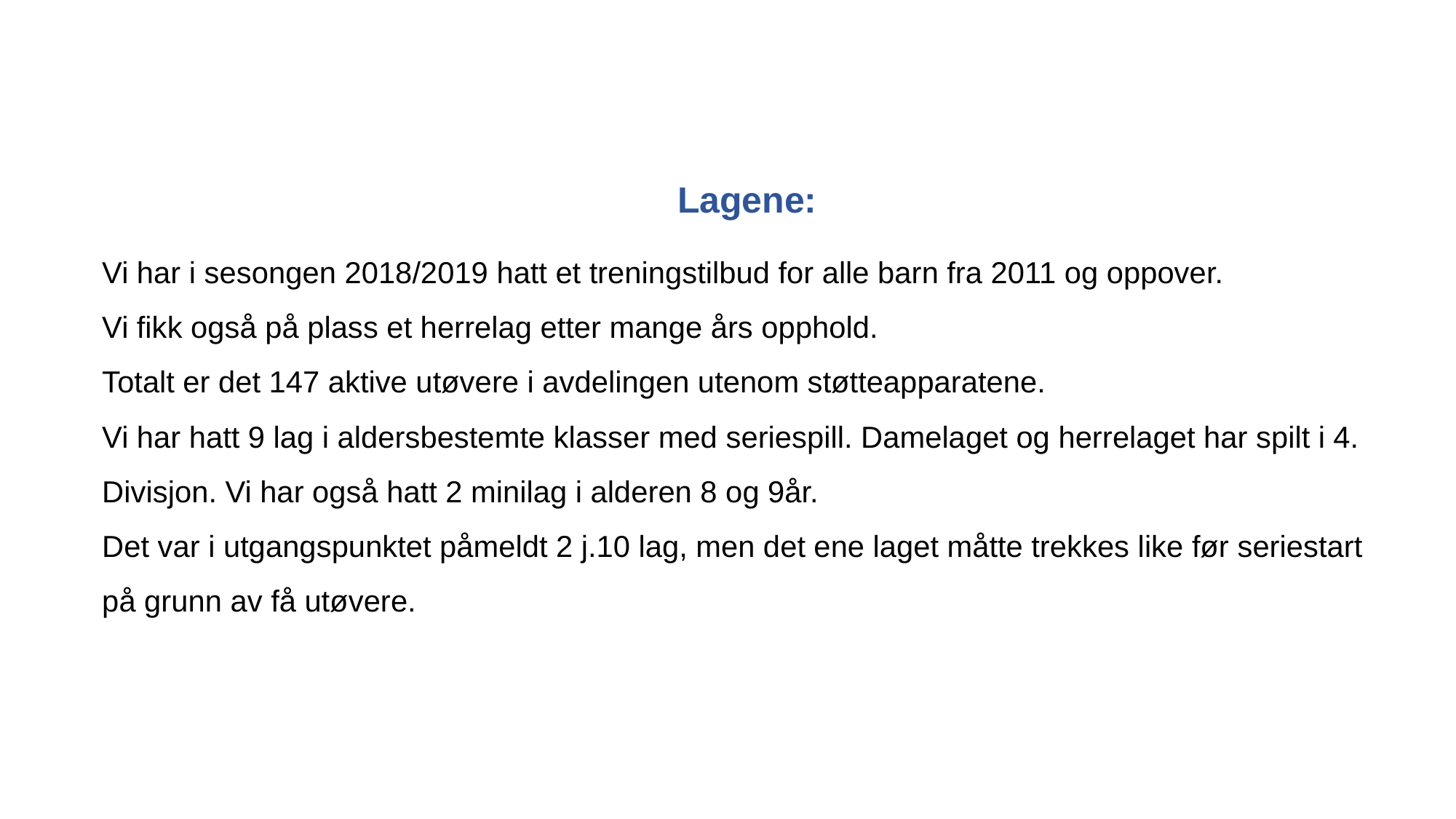

Lagene:
Vi har i sesongen 2018/2019 hatt et treningstilbud for alle barn fra 2011 og oppover.
Vi fikk også på plass et herrelag etter mange års opphold.
Totalt er det 147 aktive utøvere i avdelingen utenom støtteapparatene.
Vi har hatt 9 lag i aldersbestemte klasser med seriespill. Damelaget og herrelaget har spilt i 4. Divisjon. Vi har også hatt 2 minilag i alderen 8 og 9år.
Det var i utgangspunktet påmeldt 2 j.10 lag, men det ene laget måtte trekkes like før seriestart på grunn av få utøvere.